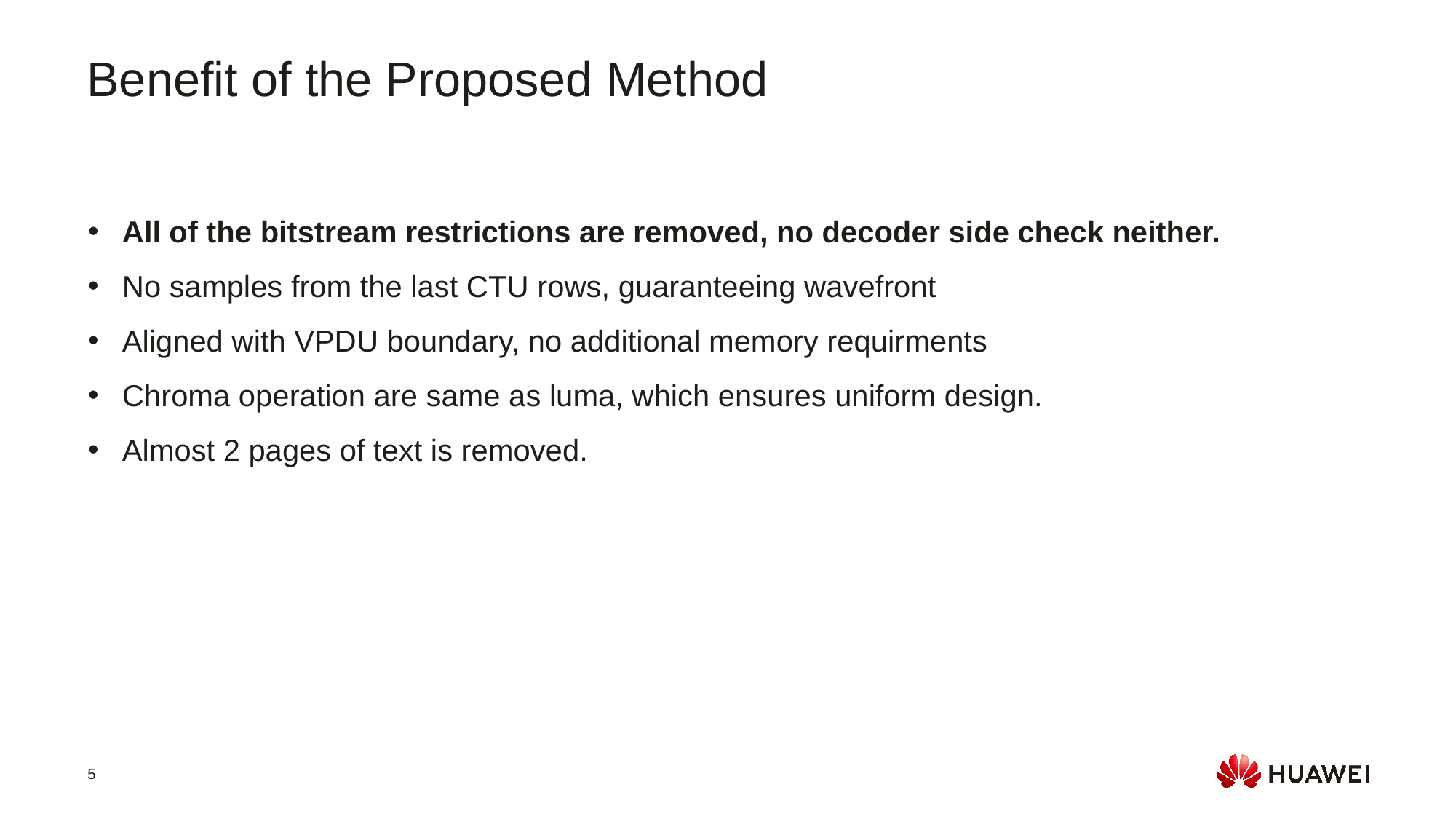

Benefit of the Proposed Method
All of the bitstream restrictions are removed, no decoder side check neither.
No samples from the last CTU rows, guaranteeing wavefront
Aligned with VPDU boundary, no additional memory requirments
Chroma operation are same as luma, which ensures uniform design.
Almost 2 pages of text is removed.